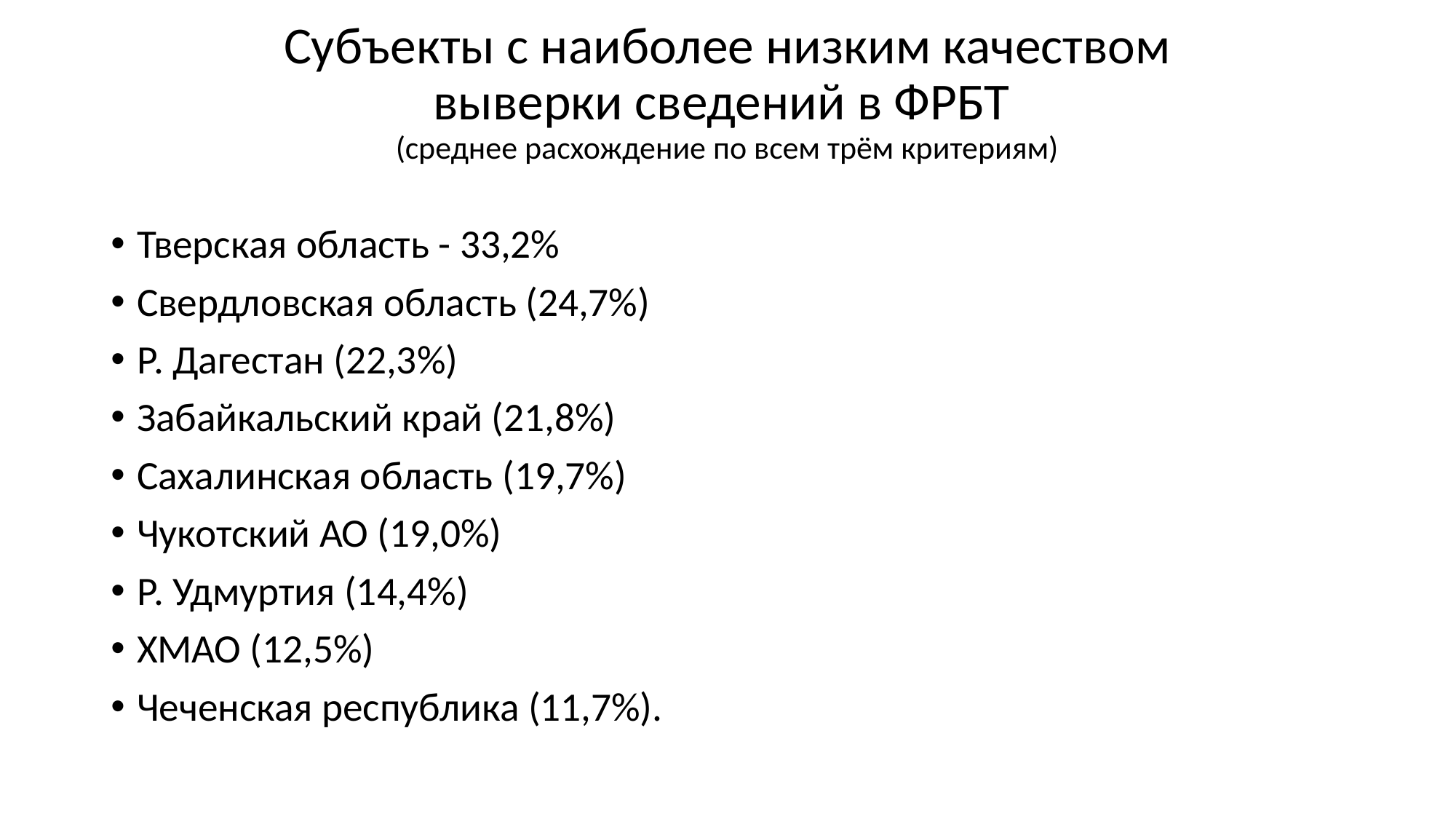

# Субъекты с наиболее низким качеством выверки сведений в ФРБТ (среднее расхождение по всем трём критериям)
Тверская область - 33,2%
Свердловская область (24,7%)
Р. Дагестан (22,3%)
Забайкальский край (21,8%)
Сахалинская область (19,7%)
Чукотский АО (19,0%)
Р. Удмуртия (14,4%)
ХМАО (12,5%)
Чеченская республика (11,7%).